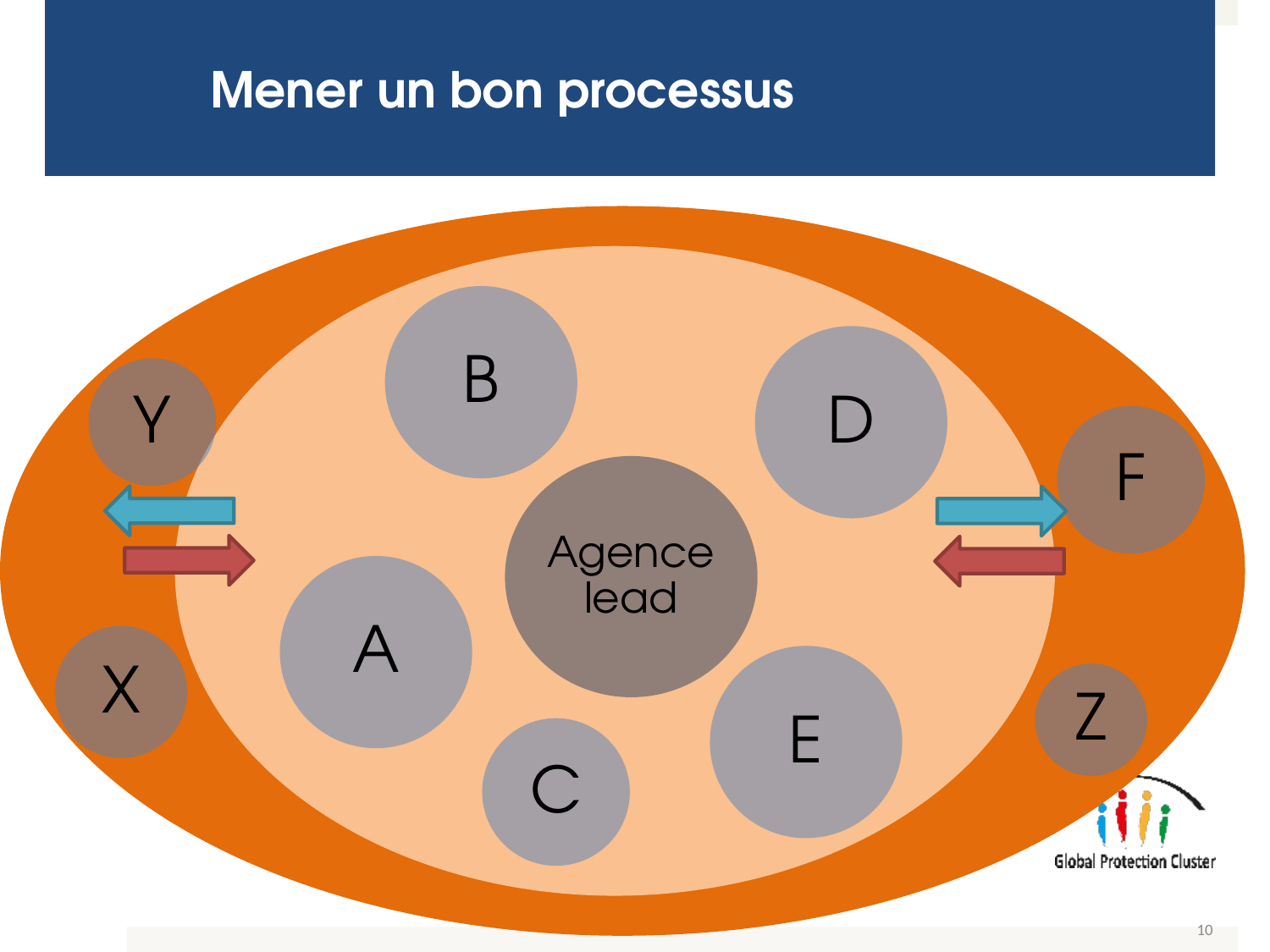

# Mener un bon processus

Agence lead
D
F
Z
E
C
A
X
Y
B